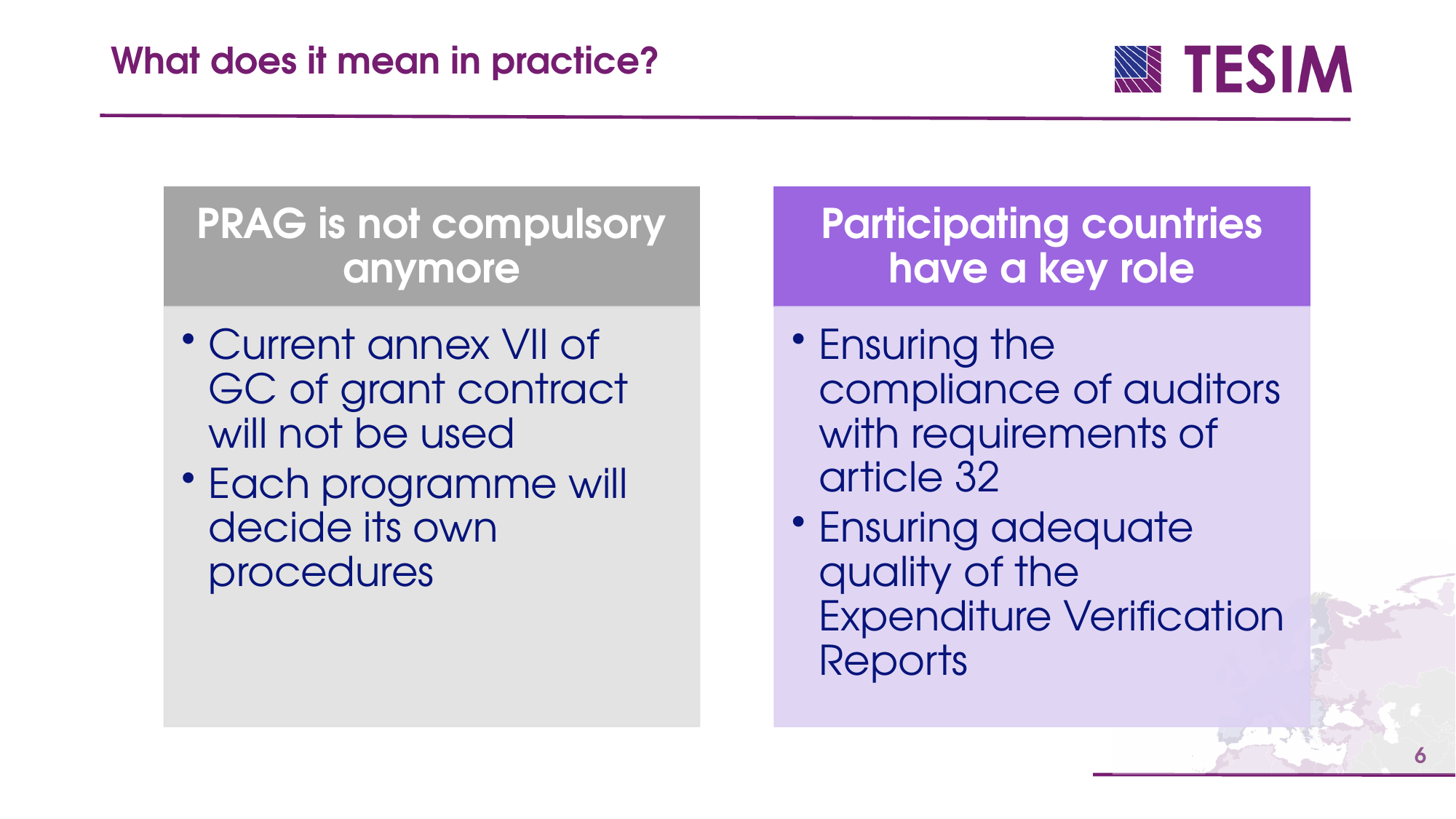

What does it mean in practice?
PRAG is not compulsory anymore
Current annex VII of GC of grant contract will not be used
Each programme will decide its own procedures
Participating countries have a key role
Ensuring the compliance of auditors with requirements of article 32
Ensuring adequate quality of the Expenditure Verification Reports